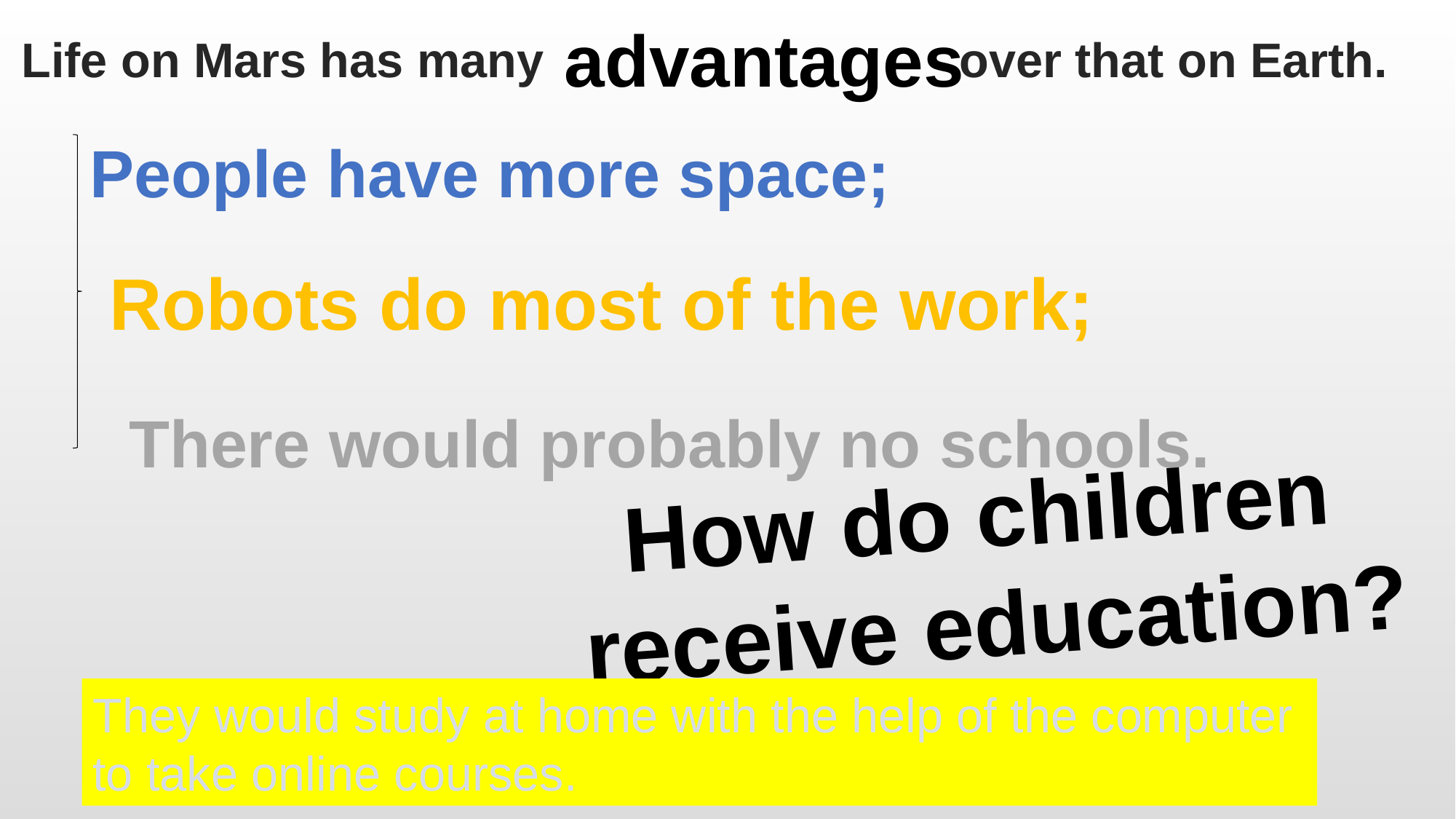

advantages
Life on Mars has many                               over that on Earth.
People have more space;

Robots do most of the work;
There would probably no schools.
How do children
 receive education?
They would study at home with the help of the computer to take online courses.